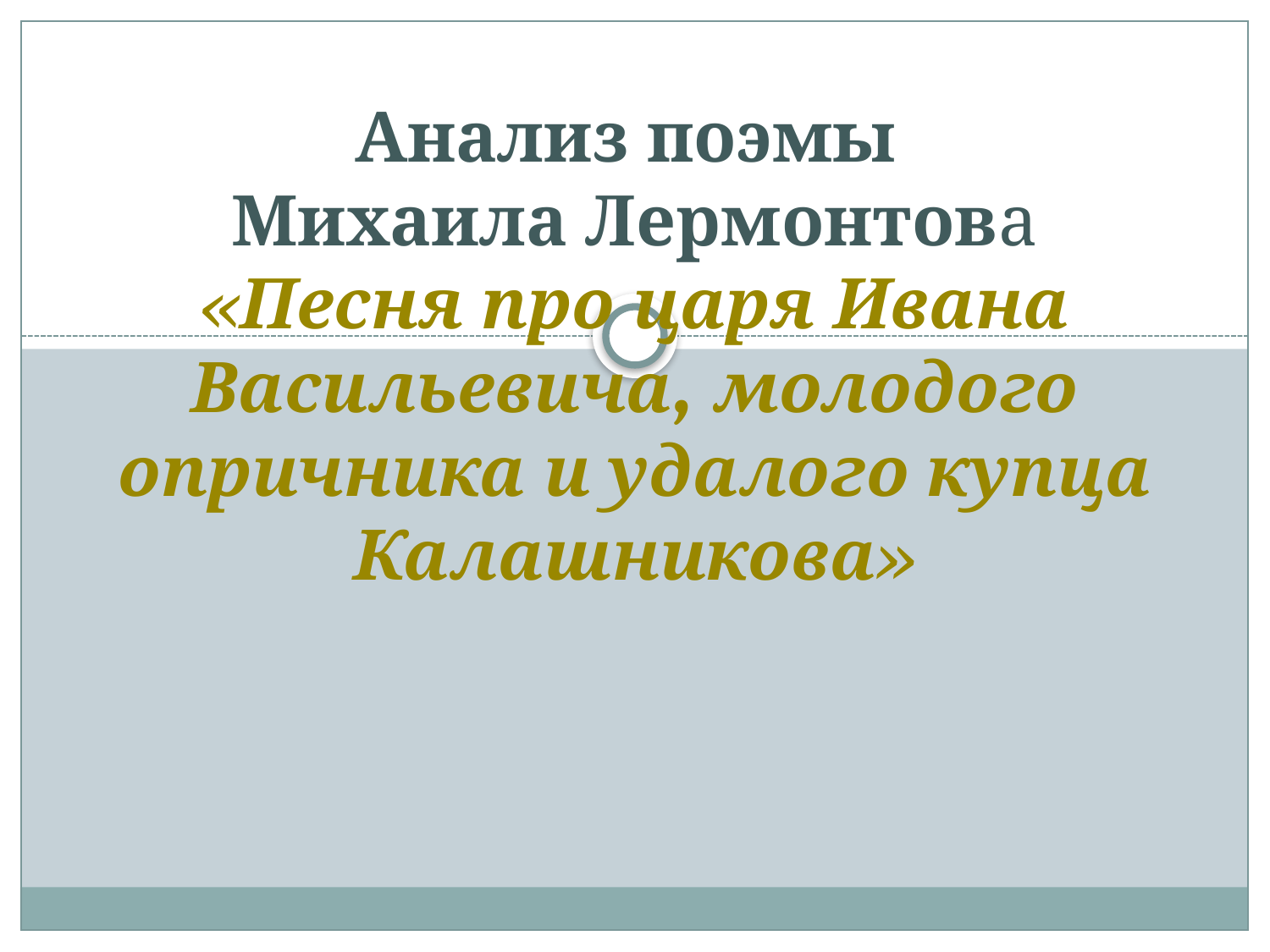

# Анализ поэмы Михаила Лермонтова «Песня про царя Ивана Васильевича, молодого опричника и удалого купца Калашникова»